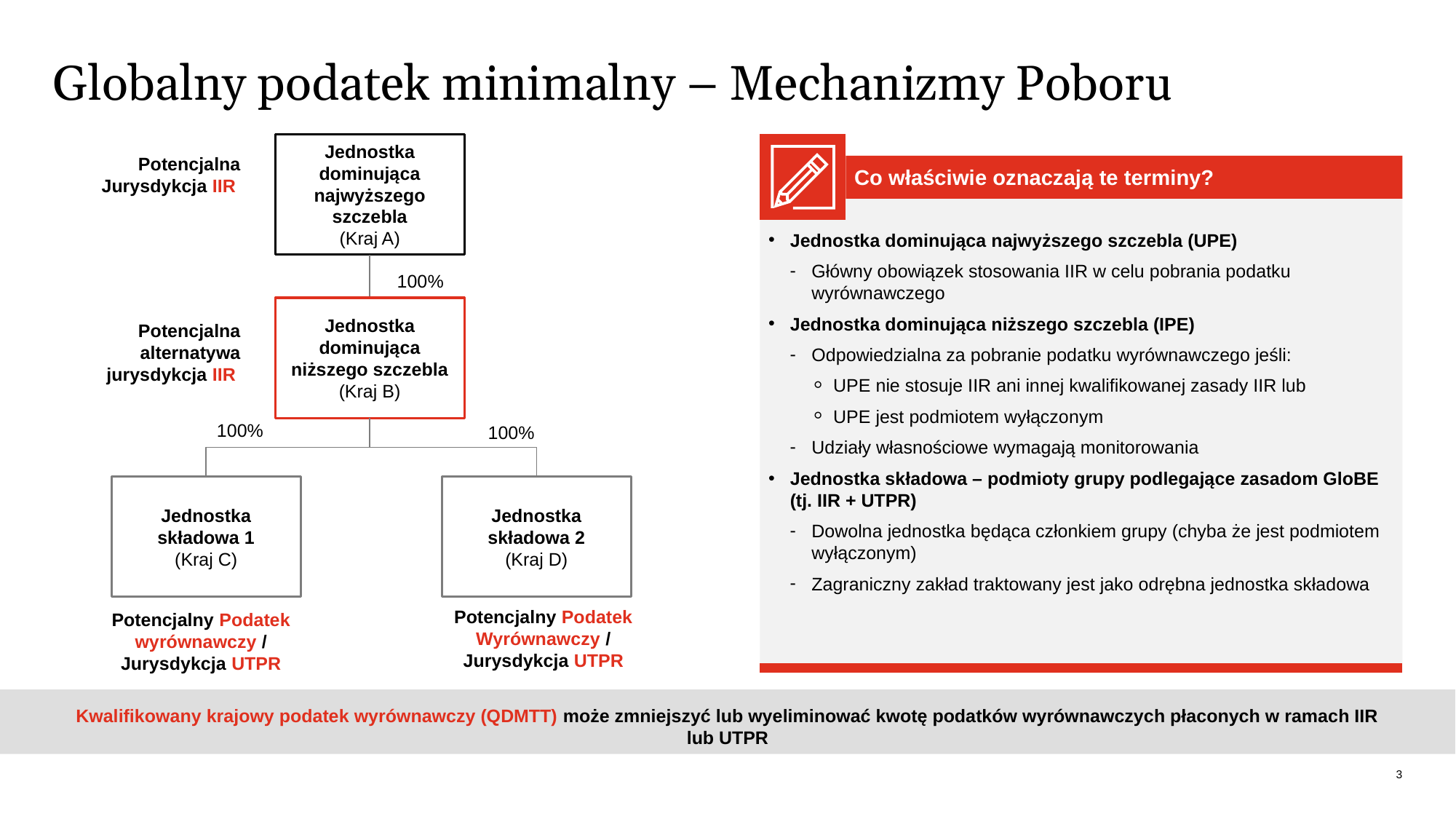

# Globalny podatek minimalny – Mechanizmy Poboru
Jednostka dominująca najwyższego szczebla
(Kraj A)

Co właściwie oznaczają te terminy?
Potencjalna Jurysdykcja IIR

Jednostka dominująca najwyższego szczebla (UPE)
Główny obowiązek stosowania IIR w celu pobrania podatku wyrównawczego
Jednostka dominująca niższego szczebla (IPE)
Odpowiedzialna za pobranie podatku wyrównawczego jeśli:
UPE nie stosuje IIR ani innej kwalifikowanej zasady IIR lub
UPE jest podmiotem wyłączonym
Udziały własnościowe wymagają monitorowania
Jednostka składowa – podmioty grupy podlegające zasadom GloBE (tj. IIR + UTPR)
Dowolna jednostka będąca członkiem grupy (chyba że jest podmiotem wyłączonym)
Zagraniczny zakład traktowany jest jako odrębna jednostka składowa
100%
Jednostka dominująca niższego szczebla
(Kraj B)
Potencjalna alternatywa jurysdykcja IIR

100%
100%
Jednostka składowa 1
(Kraj C)
Jednostka składowa 2
(Kraj D)
Potencjalny Podatek wyrównawczy / Jurysdykcja UTPR
Potencjalny Podatek Wyrównawczy / Jurysdykcja UTPR
Kwalifikowany krajowy podatek wyrównawczy (QDMTT) może zmniejszyć lub wyeliminować kwotę podatków wyrównawczych płaconych w ramach IIR lub UTPR
3